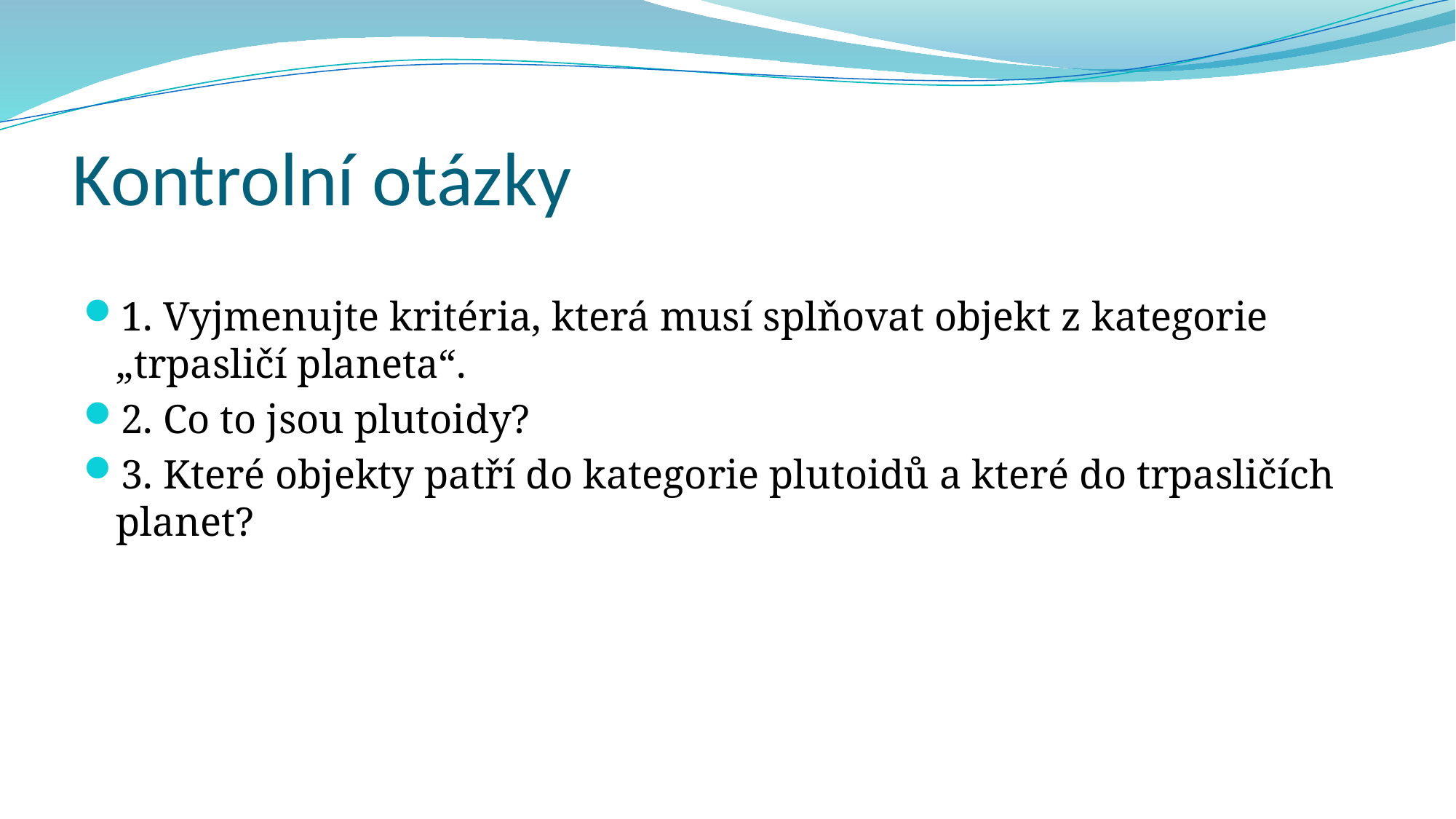

# Kontrolní otázky

1. Vyjmenujte kritéria, která musí splňovat objekt z kategorie „trpasličí planeta“.
2. Co to jsou plutoidy?
3. Které objekty patří do kategorie plutoidů a které do trpasličích planet?